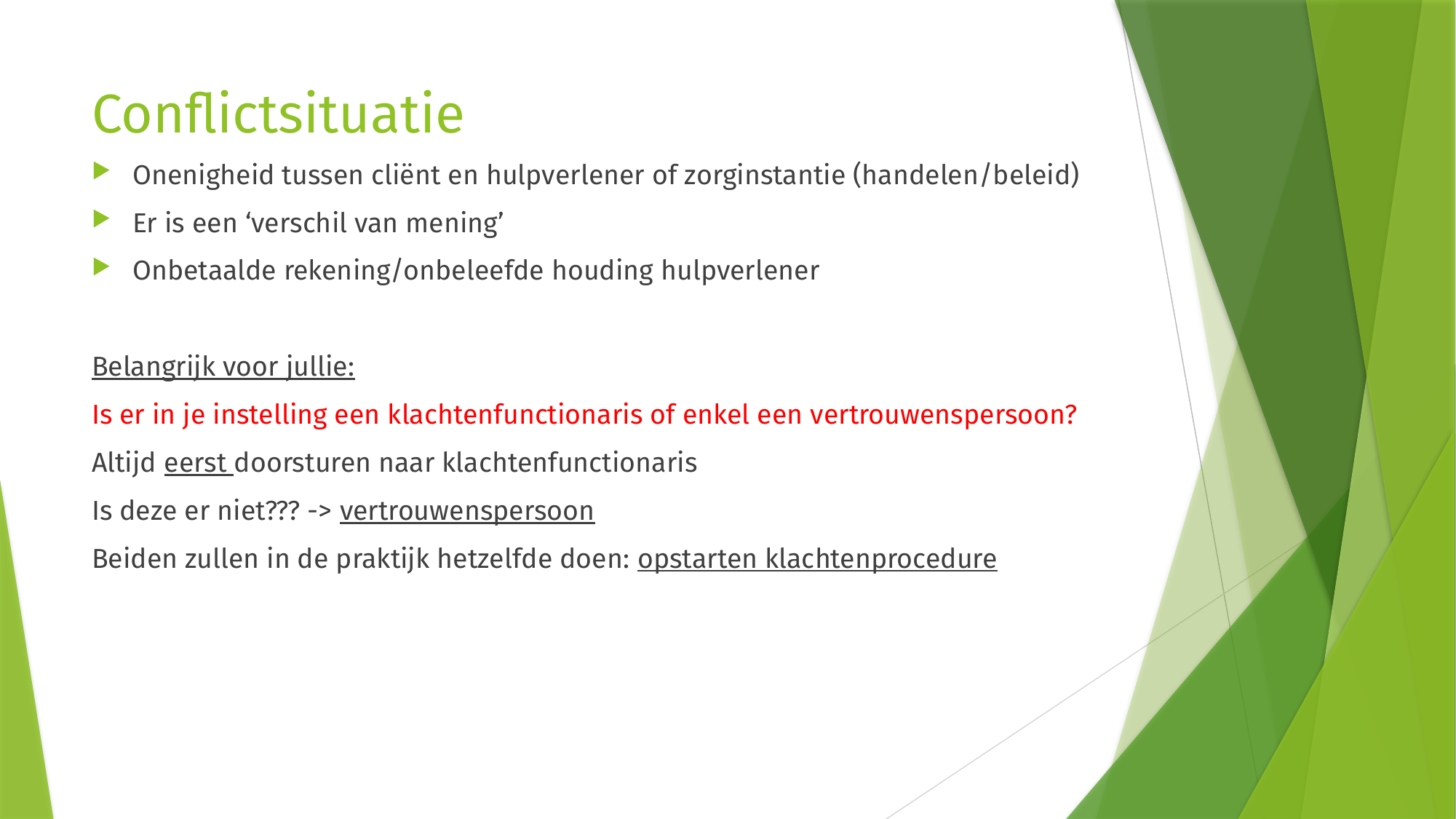

# Conflictsituatie
Onenigheid tussen cliënt en hulpverlener of zorginstantie (handelen/beleid)
Er is een ‘verschil van mening’
Onbetaalde rekening/onbeleefde houding hulpverlener

Belangrijk voor jullie:
Is er in je instelling een klachtenfunctionaris of enkel een vertrouwenspersoon?
Altijd eerst doorsturen naar klachtenfunctionaris
Is deze er niet??? -> vertrouwenspersoon
Beiden zullen in de praktijk hetzelfde doen: opstarten klachtenprocedure